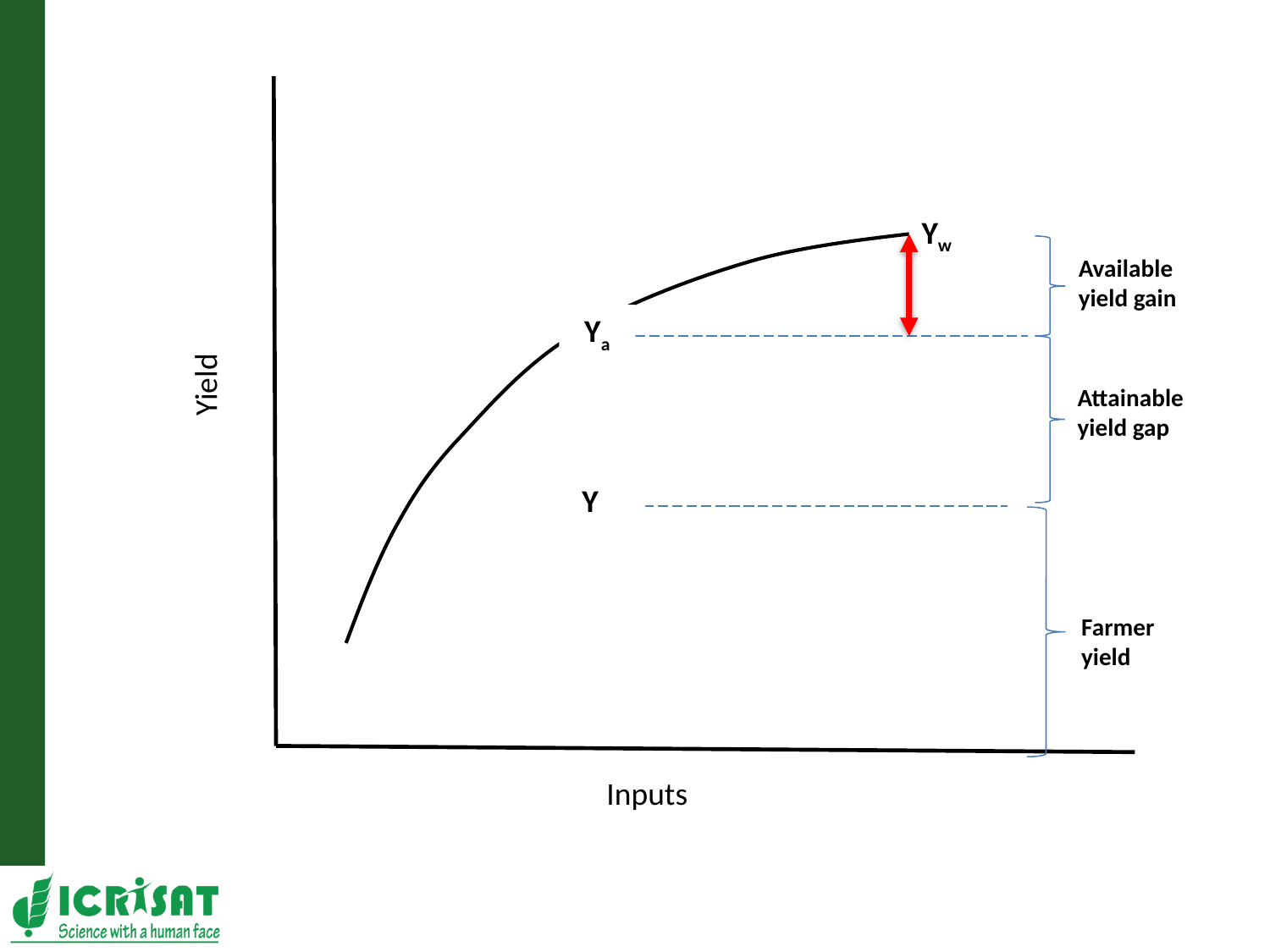

Yw

Available yield gain
Ya

Yield
Attainable yield gap
Y

Farmer yield
Inputs